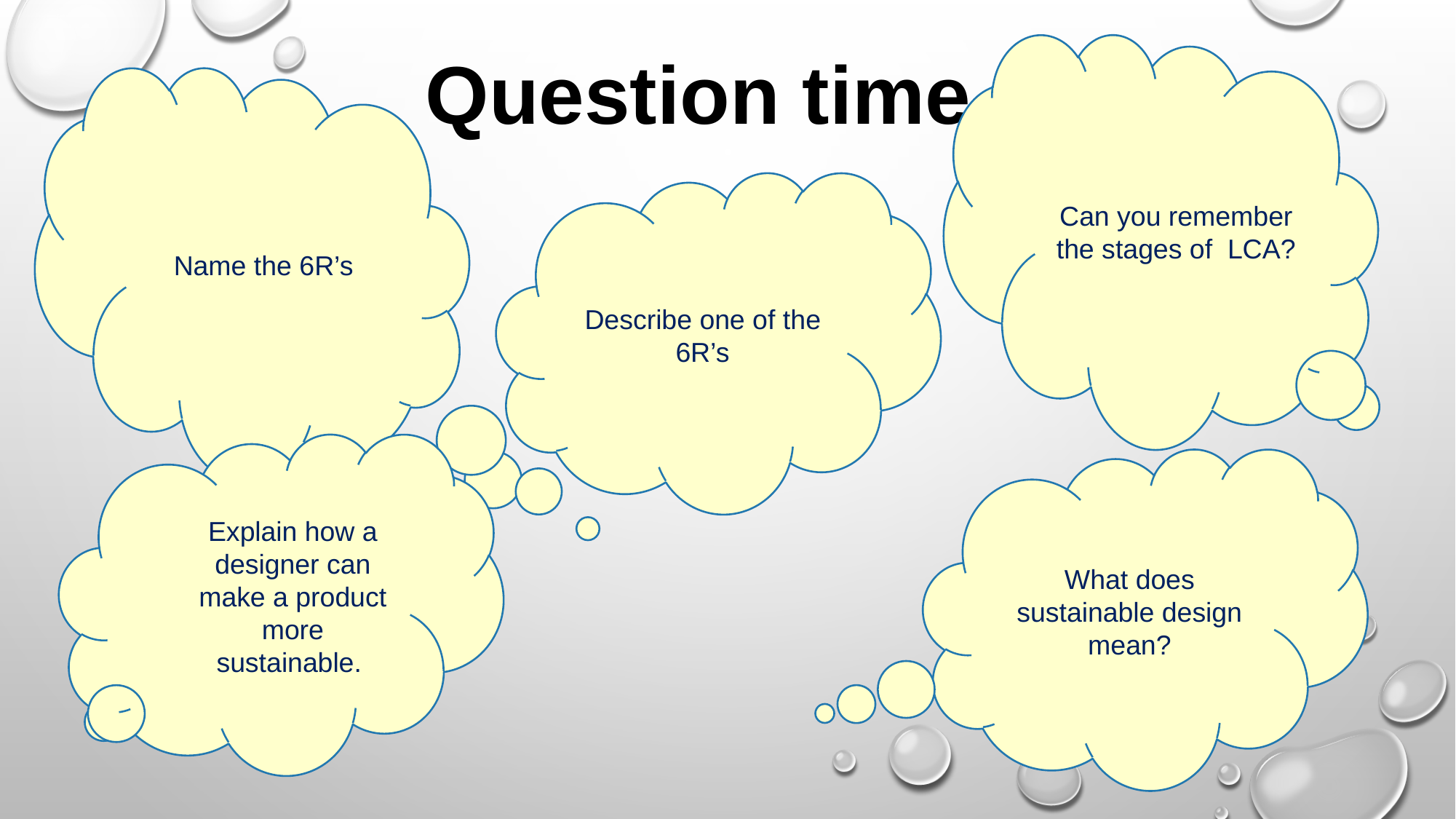

Can you remember the stages of  LCA?
Question time
Name the 6R’s
Describe one of the 6R’s
Explain how a designer can make a product more sustainable.
What does sustainable design mean?